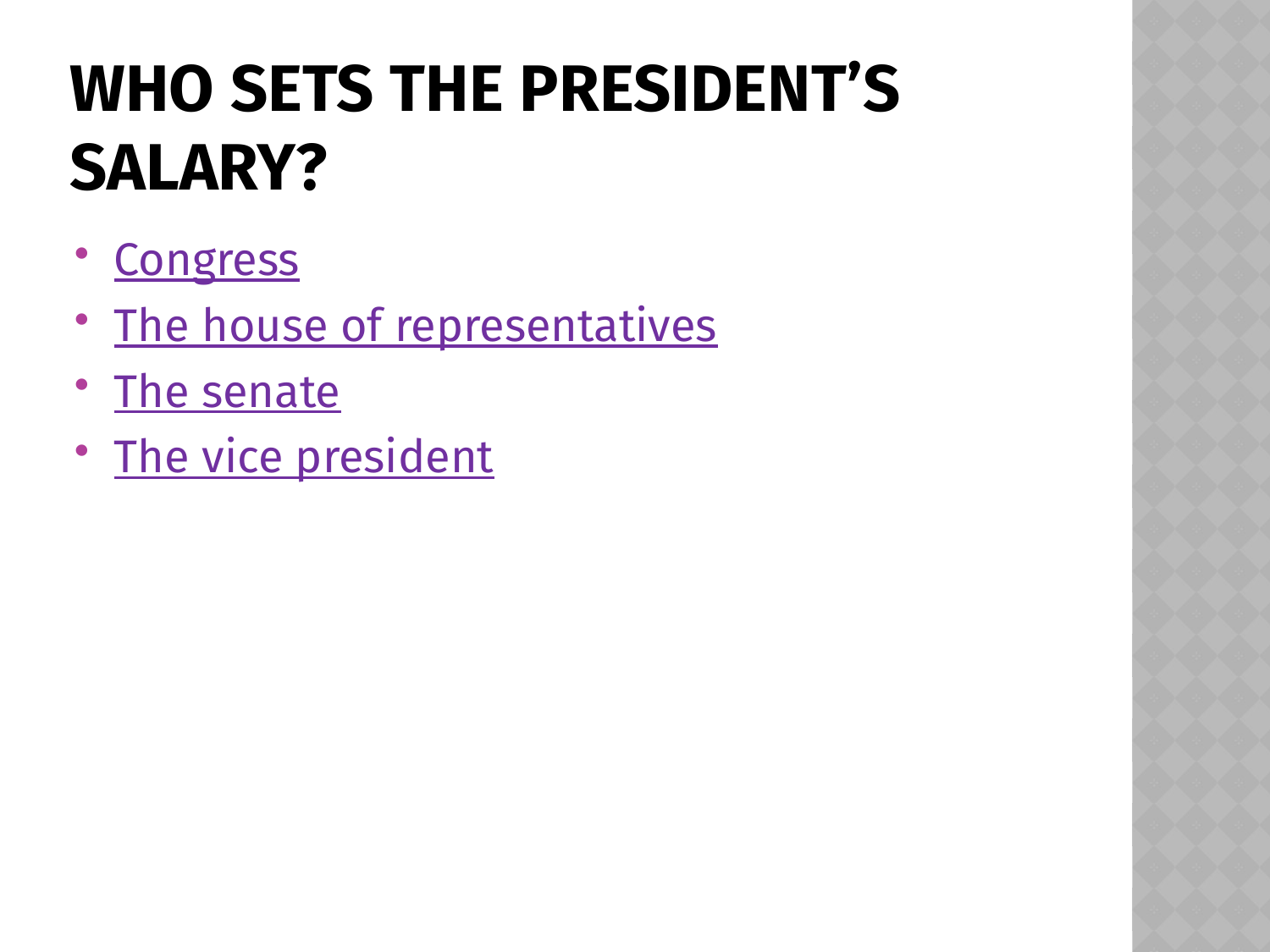

# Who sets the president’s salary?
Congress
The house of representatives
The senate
The vice president